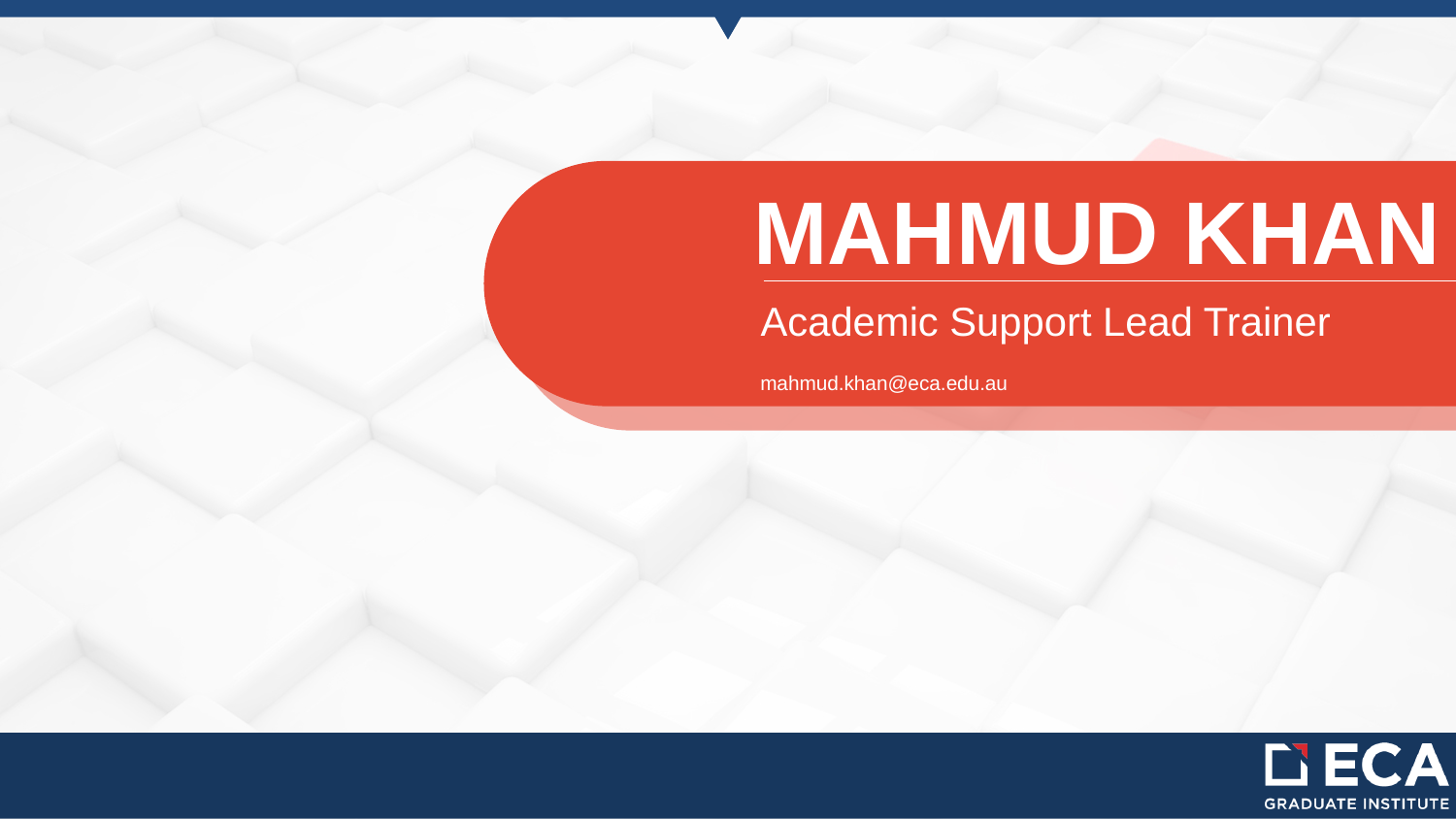

MAHMUD KHAN
Academic Support Lead Trainer
mahmud.khan@eca.edu.au